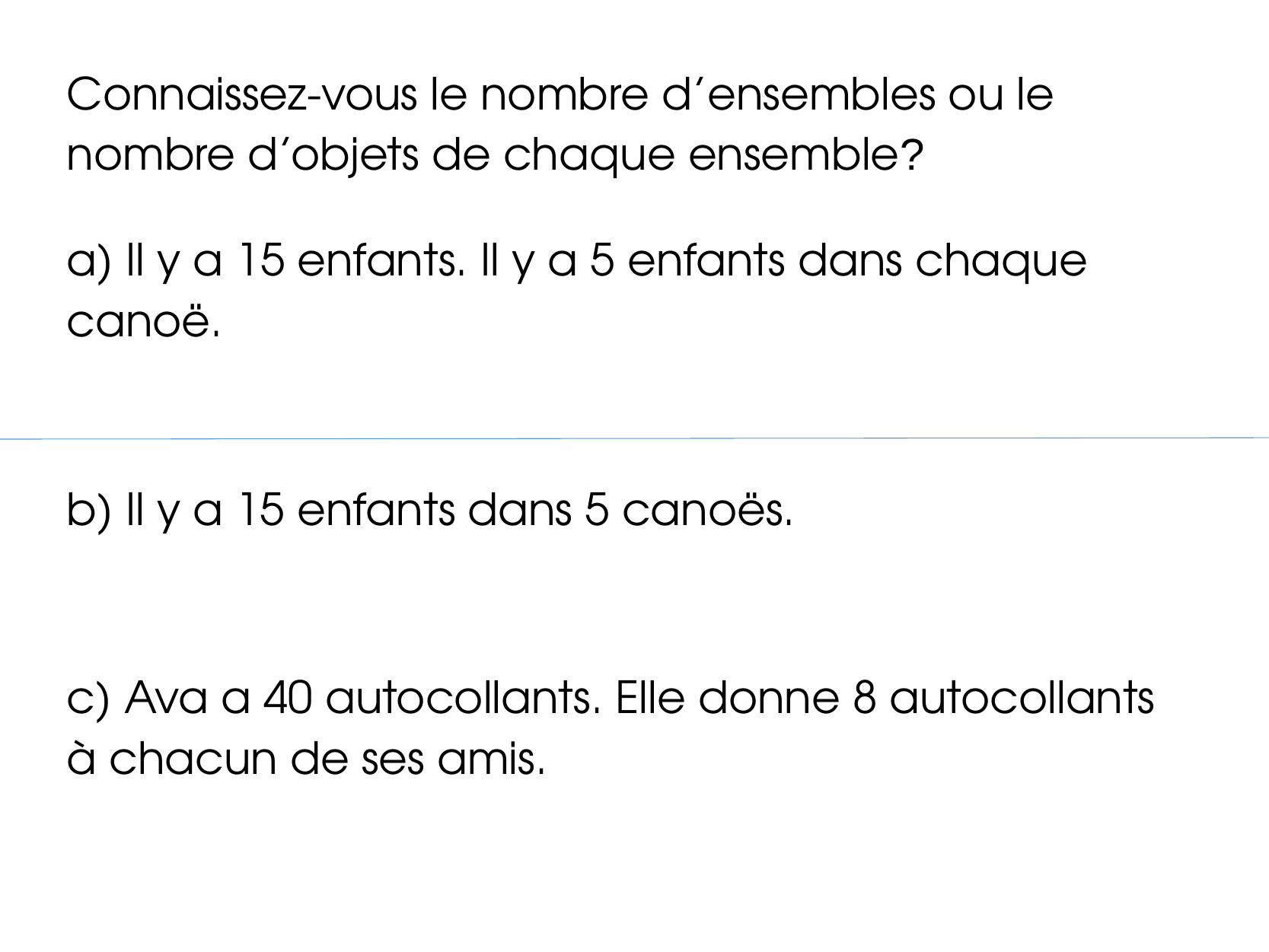

Connaissez-vous le nombre d’ensembles ou le nombre d’objets de chaque ensemble?
a) Il y a 15 enfants. Il y a 5 enfants dans chaque canoë.
b) Il y a 15 enfants dans 5 canoës.
c) Ava a 40 autocollants. Elle donne 8 autocollants à chacun de ses amis.